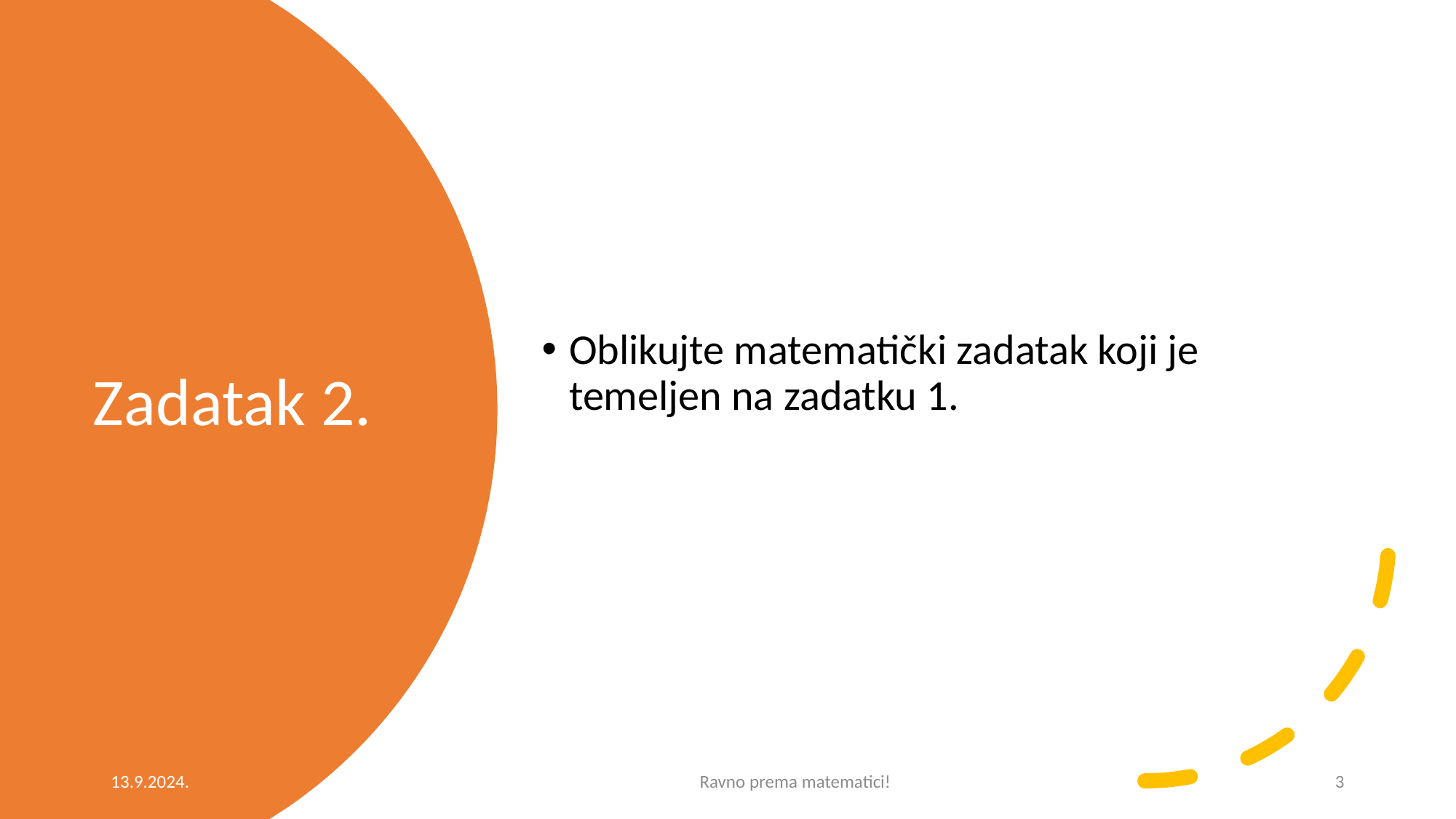

Oblikujte matematički zadatak koji je temeljen na zadatku 1.

# Zadatak 2.

13.9.2024.
Ravno prema matematici!
3